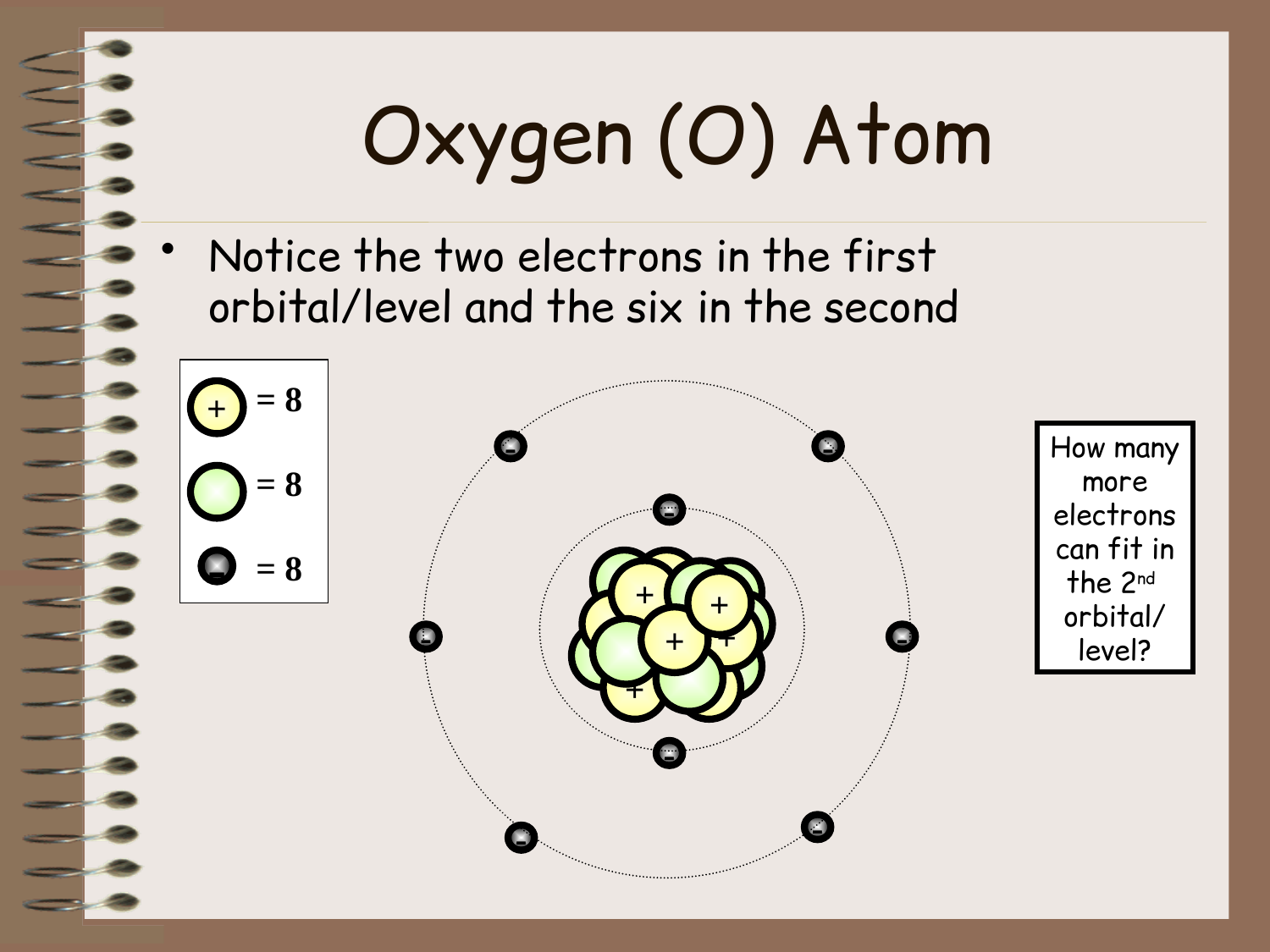

# Oxygen (O) Atom
Notice the two electrons in the first orbital/level and the six in the second

= 8

= 8

= 8
+

-

How many
more electrons
can fit in the 2nd
orbital/ level?
-
-
-

+
+

+
+

+
+

-

-

+
+
-
-
-